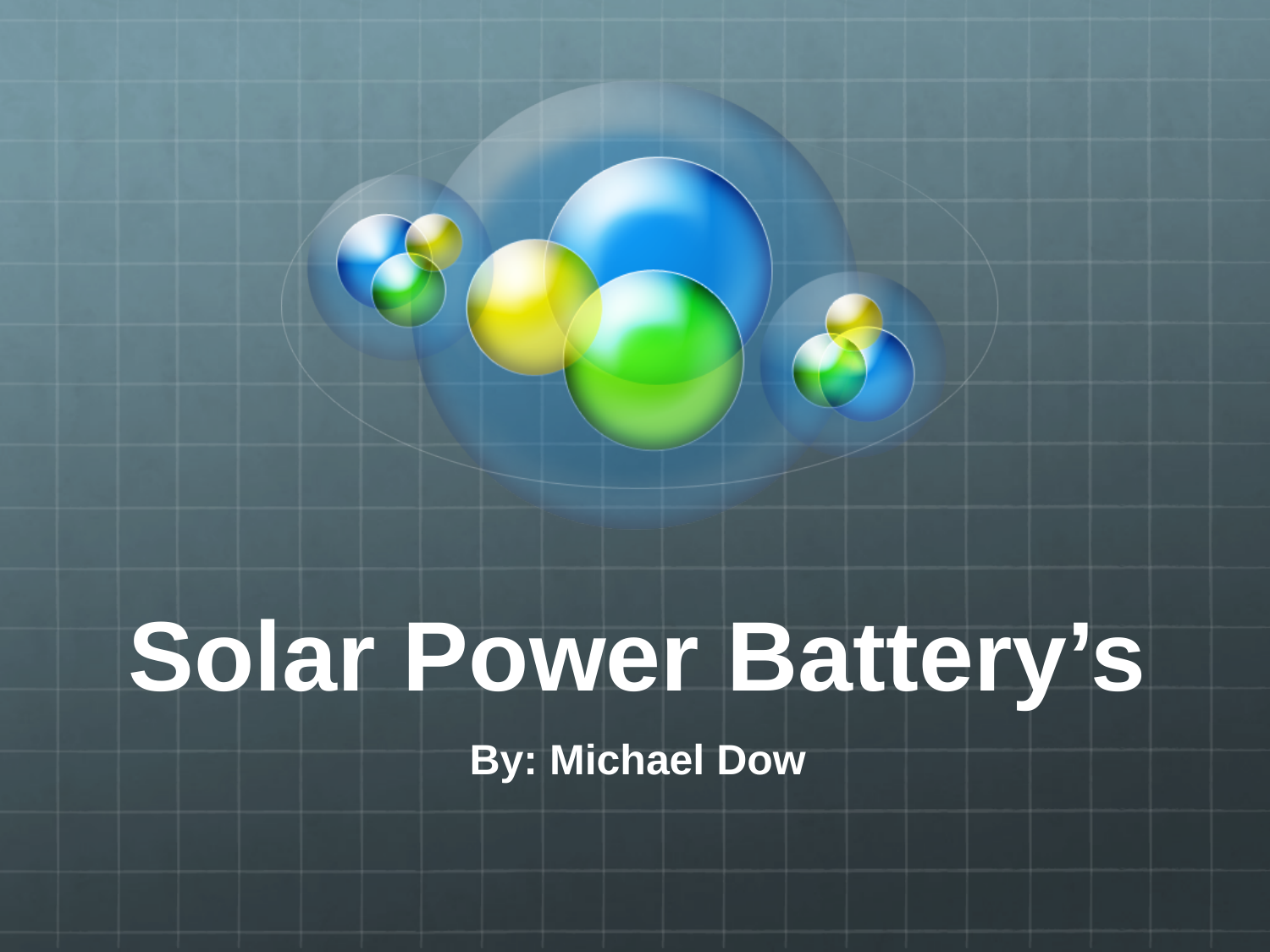

# Solar Power Battery’s
By: Michael Dow